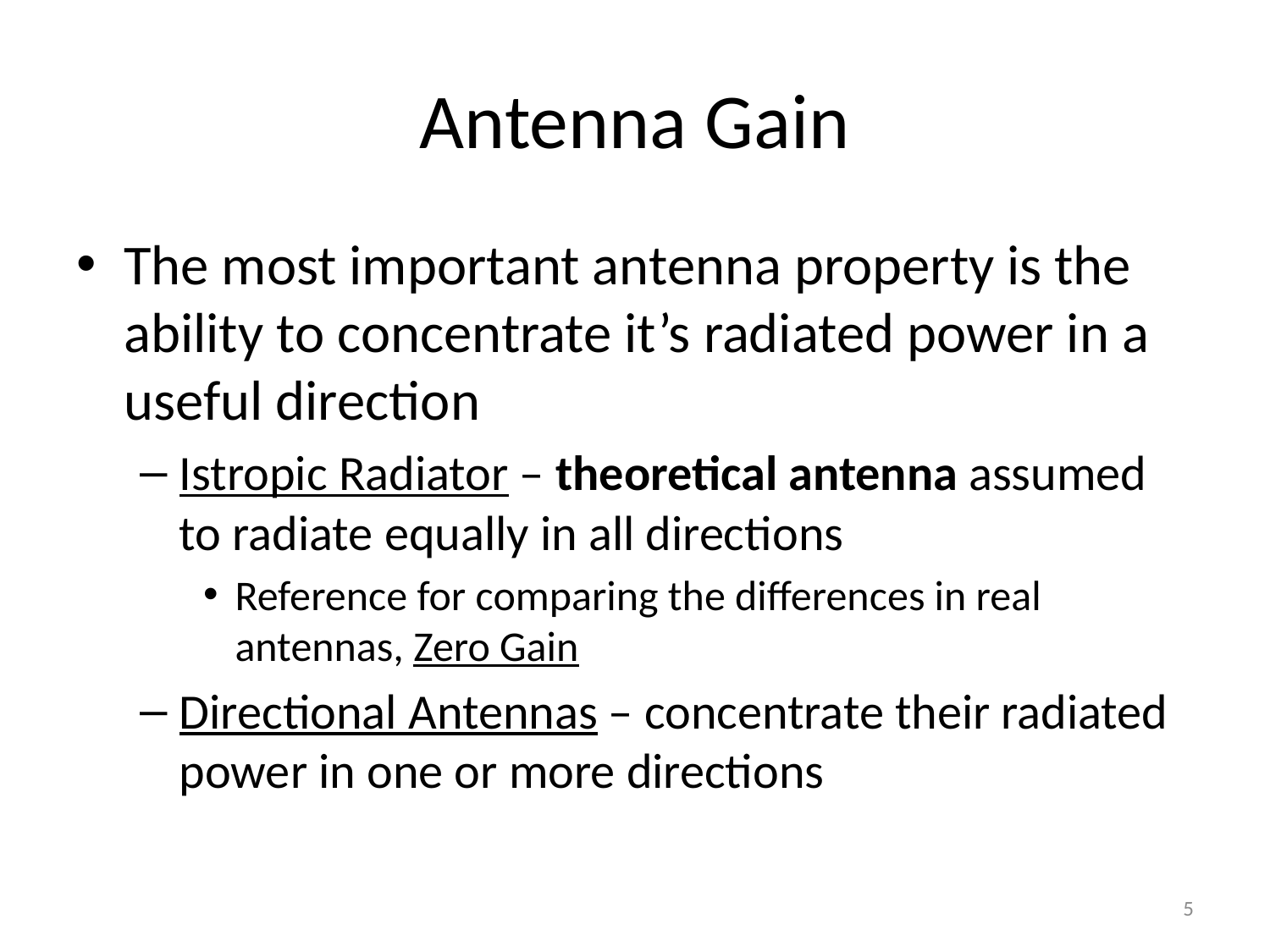

# Antenna Gain
The most important antenna property is the ability to concentrate it’s radiated power in a useful direction
Istropic Radiator – theoretical antenna assumed to radiate equally in all directions
Reference for comparing the differences in real antennas, Zero Gain
Directional Antennas – concentrate their radiated power in one or more directions
5